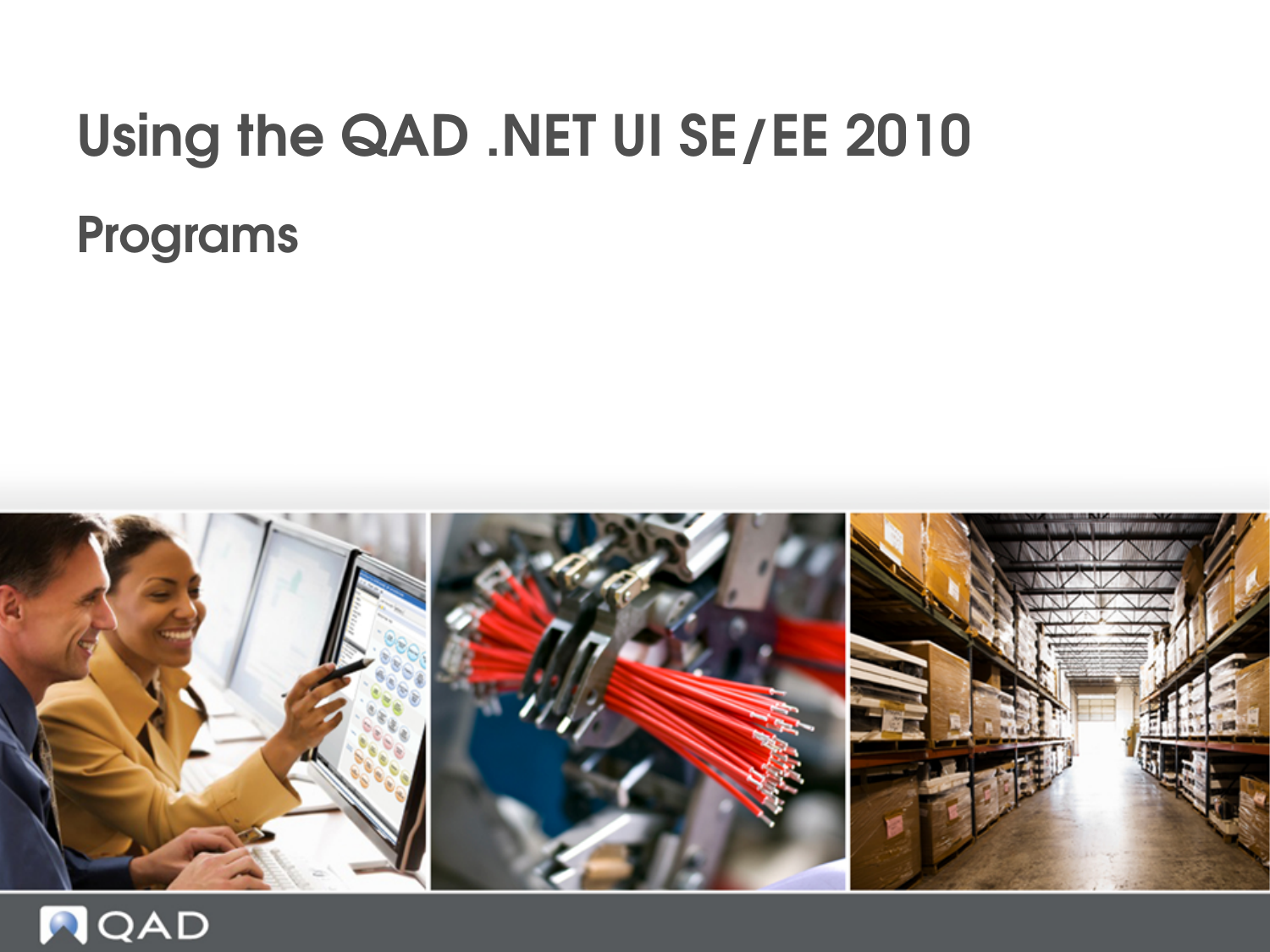

# Using the QAD .NET UI SE/EE 2010
Programs